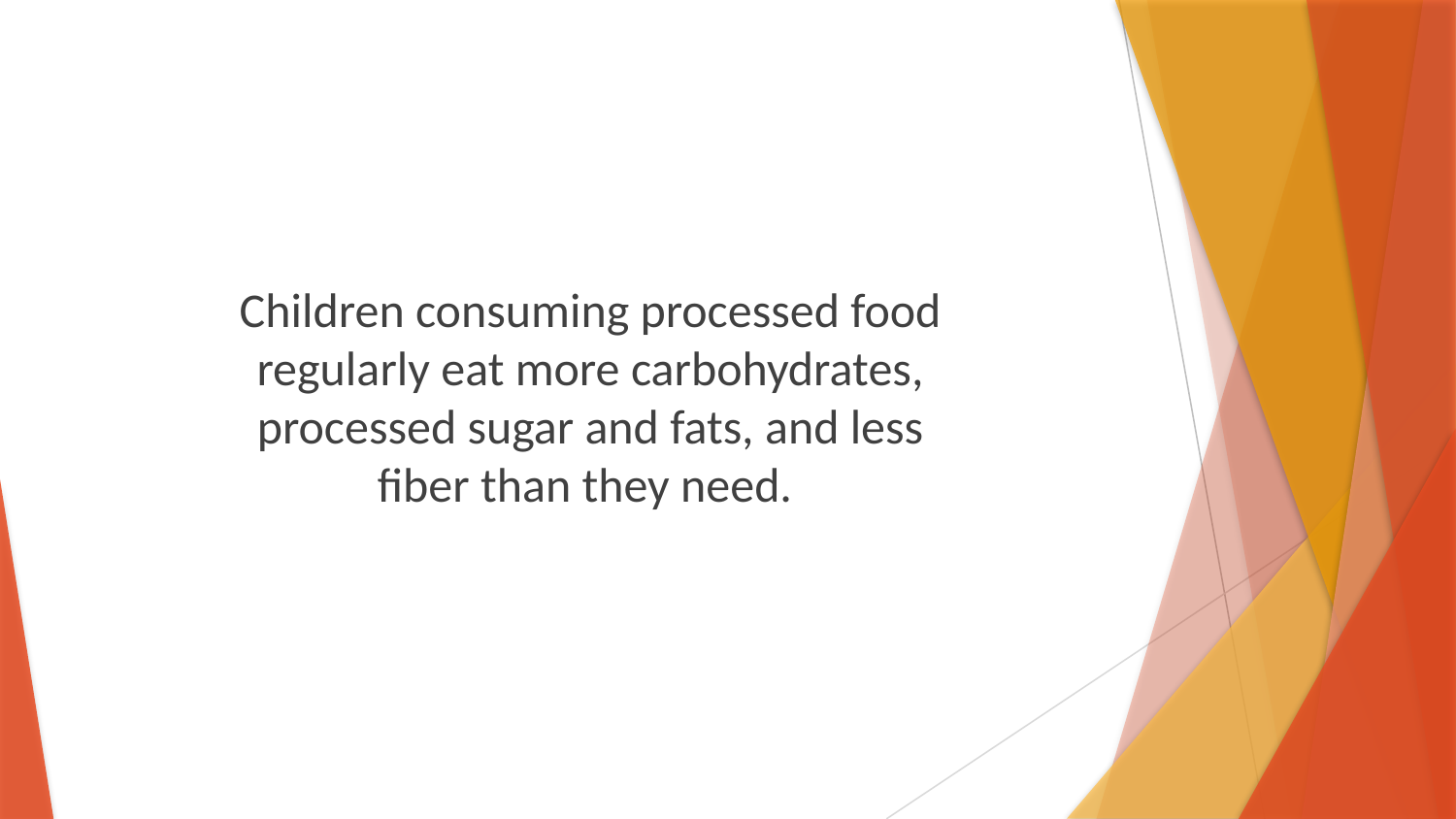

Children consuming processed food regularly eat more carbohydrates, processed sugar and fats, and less fiber than they need.